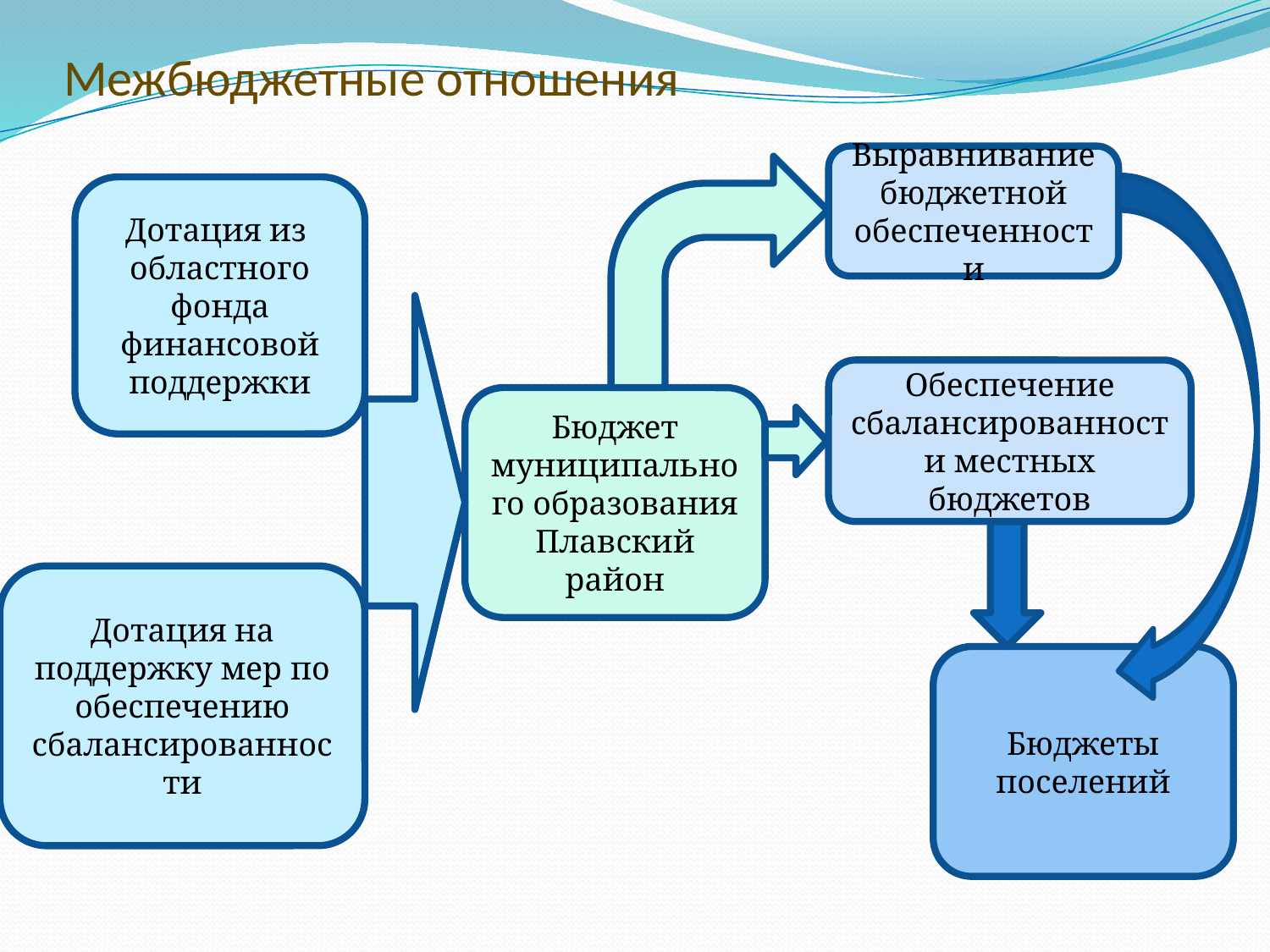

# Межбюджетные отношения

Выравнивание бюджетной обеспеченности

Дотация из  областного фонда финансовой поддержки

Обеспечение сбалансированности местных бюджетов
Бюджет муниципального образования Плавский район

Дотация на поддержку мер по обеспечению сбалансированности
Бюджеты поселений